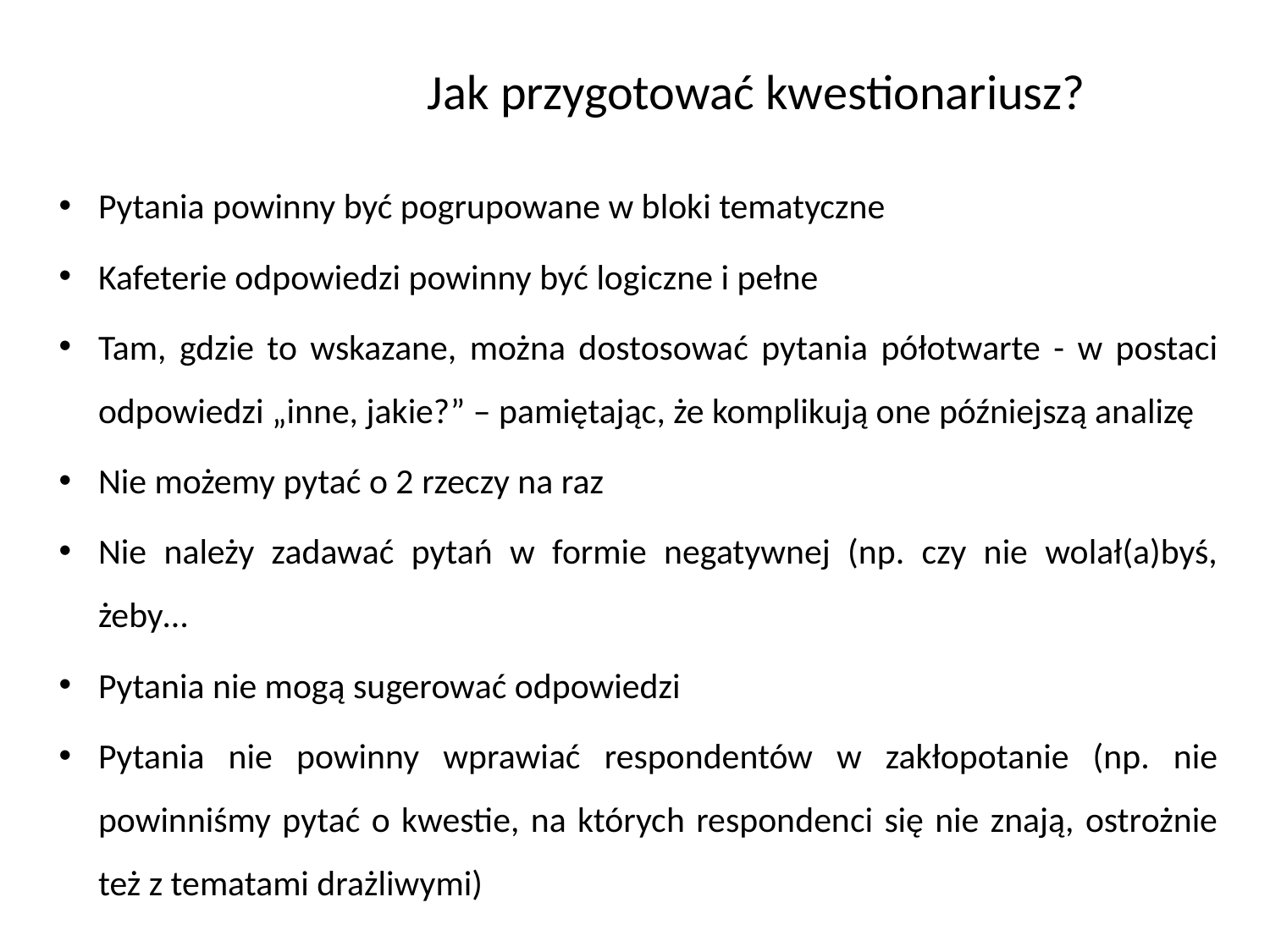

Jak przygotować kwestionariusz?
Pytania powinny być pogrupowane w bloki tematyczne
Kafeterie odpowiedzi powinny być logiczne i pełne
Tam, gdzie to wskazane, można dostosować pytania półotwarte - w postaci odpowiedzi „inne, jakie?” – pamiętając, że komplikują one późniejszą analizę
Nie możemy pytać o 2 rzeczy na raz
Nie należy zadawać pytań w formie negatywnej (np. czy nie wolał(a)byś, żeby…
Pytania nie mogą sugerować odpowiedzi
Pytania nie powinny wprawiać respondentów w zakłopotanie (np. nie powinniśmy pytać o kwestie, na których respondenci się nie znają, ostrożnie też z tematami drażliwymi)